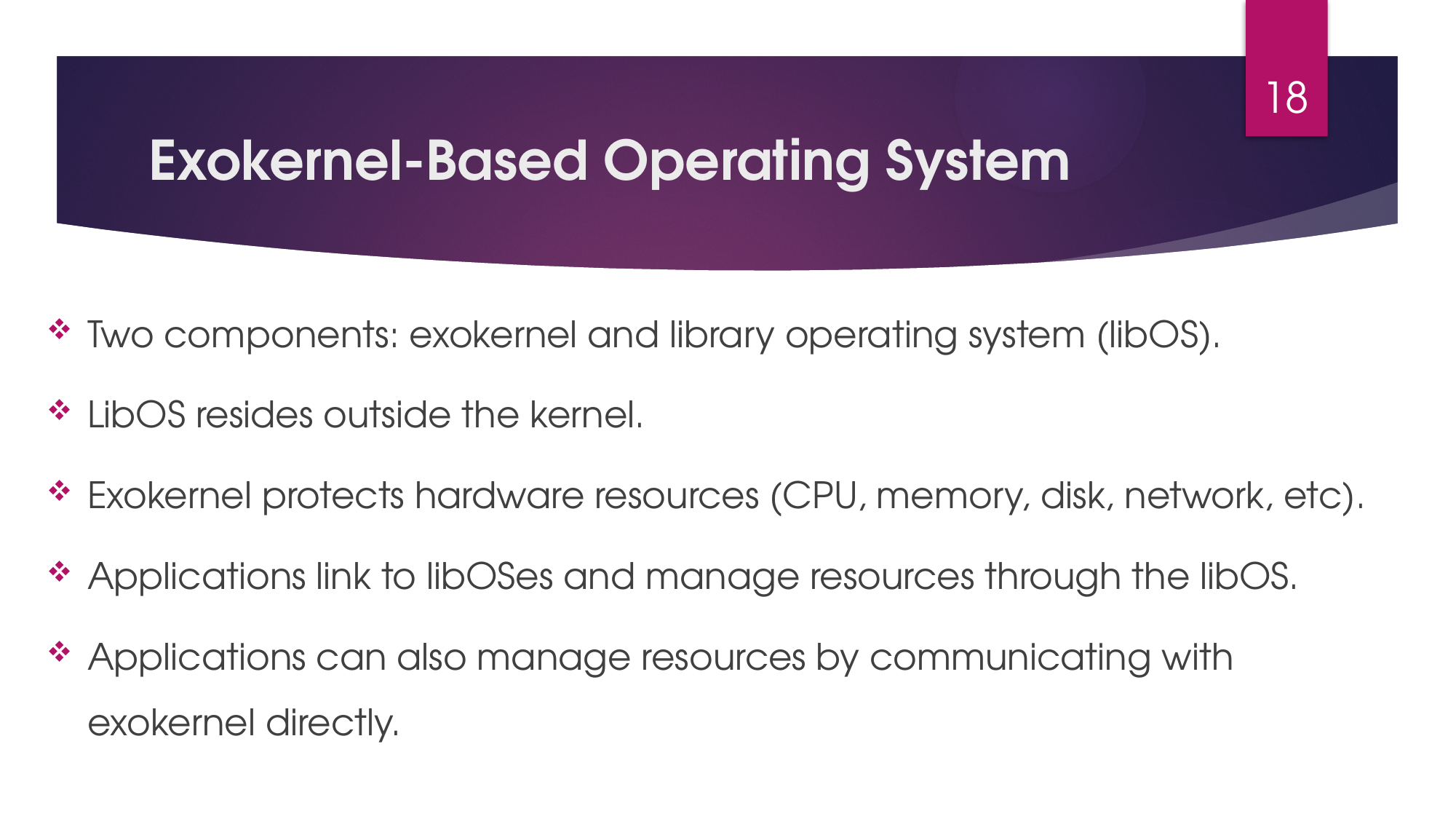

18
# Exokernel-Based Operating System
Two components: exokernel and library operating system (libOS).
LibOS resides outside the kernel.
Exokernel protects hardware resources (CPU, memory, disk, network, etc).
Applications link to libOSes and manage resources through the libOS.
Applications can also manage resources by communicating with exokernel directly.